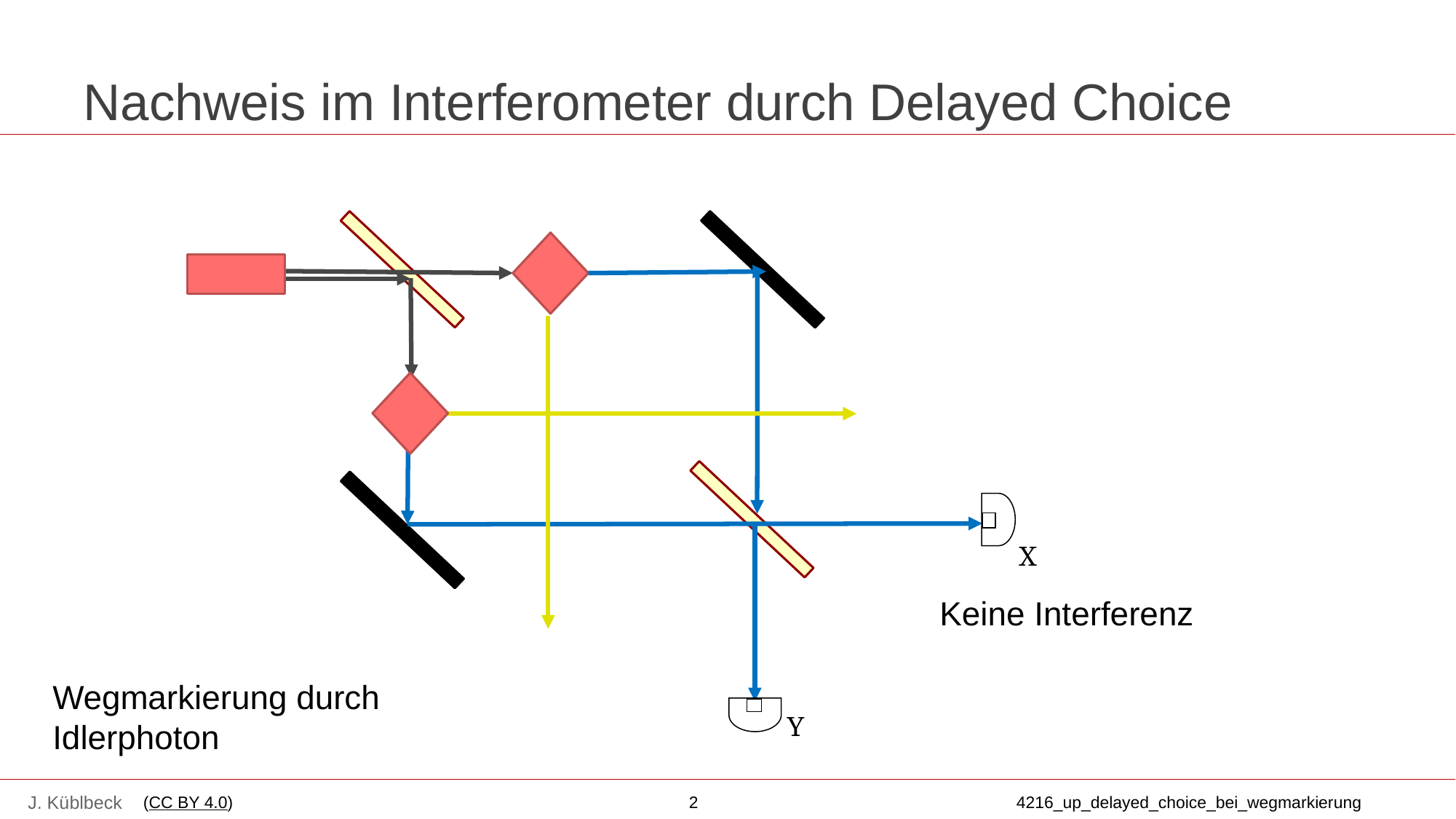

# Nachweis im Interferometer durch Delayed Choice

Wegmarkierung durch
Idlerphoton

X

Keine Interferenz

Y